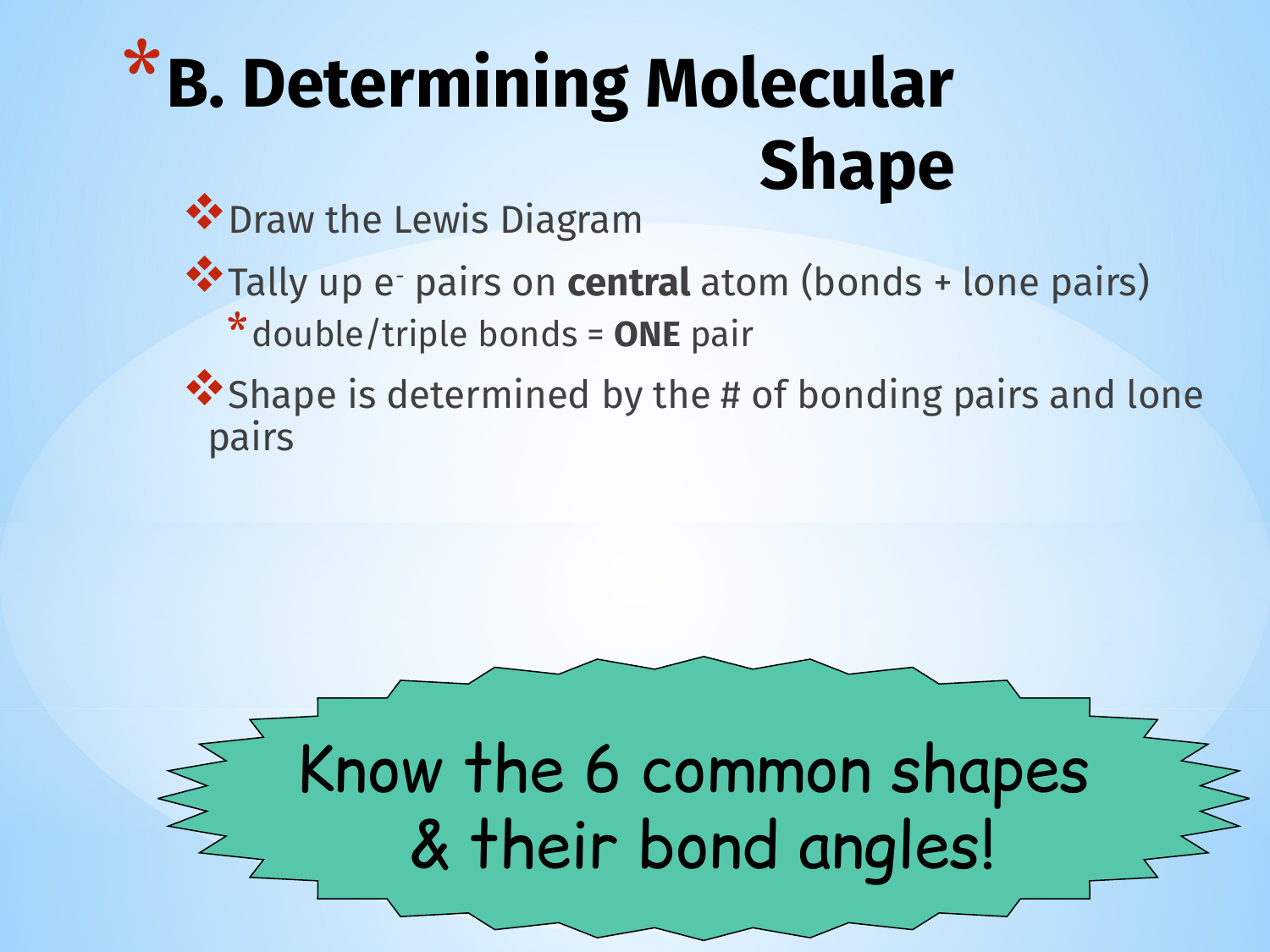

# B. Determining Molecular Shape
Draw the Lewis Diagram
Tally up e- pairs on central atom (bonds + lone pairs)
double/triple bonds = ONE pair
Shape is determined by the # of bonding pairs and lone pairs

Know the 6 common shapes
& their bond angles!